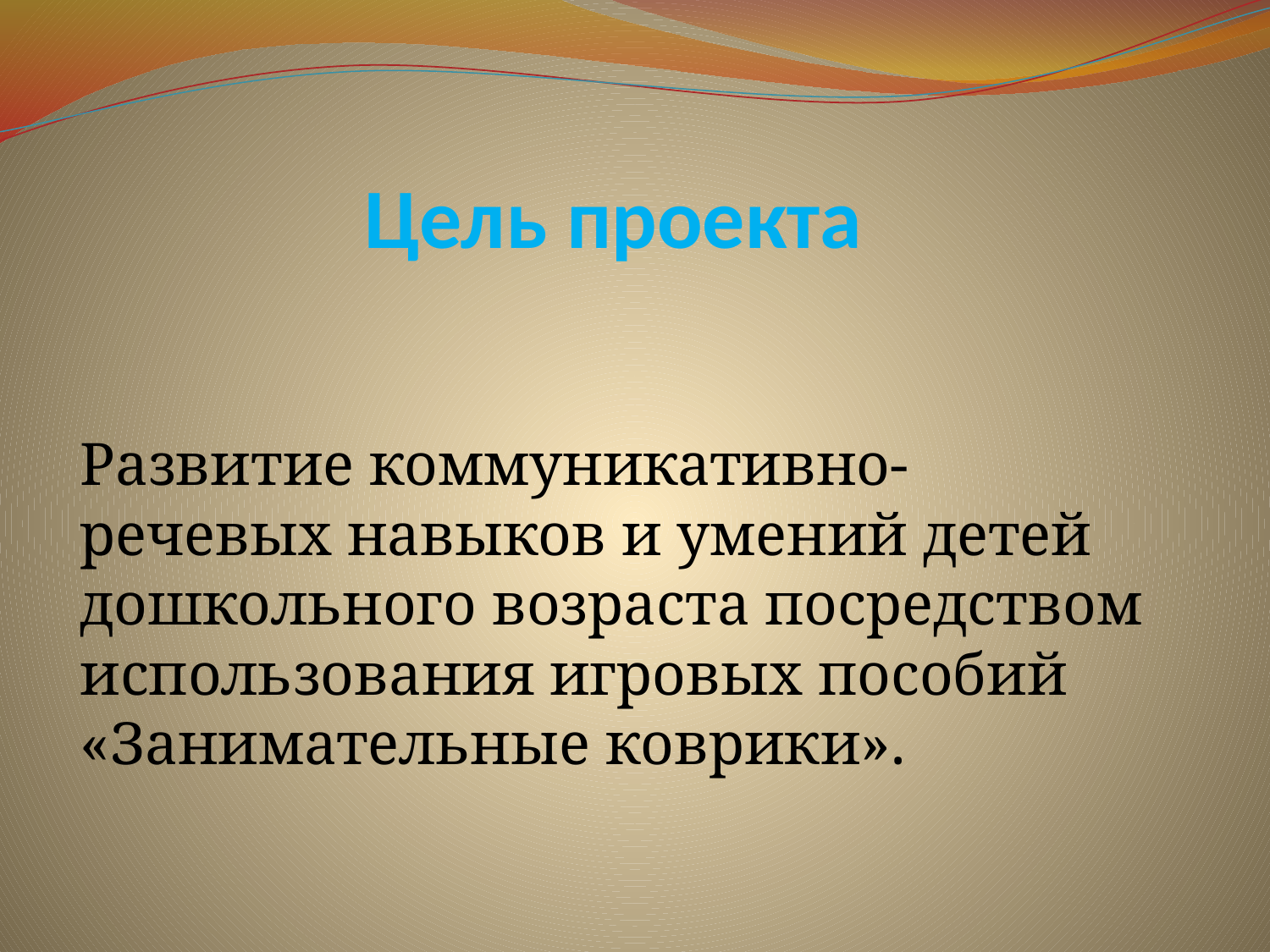

# Цель проекта

Развитие коммуникативно-речевых навыков и умений детей дошкольного возраста посредством использования игровых пособий «Занимательные коврики».